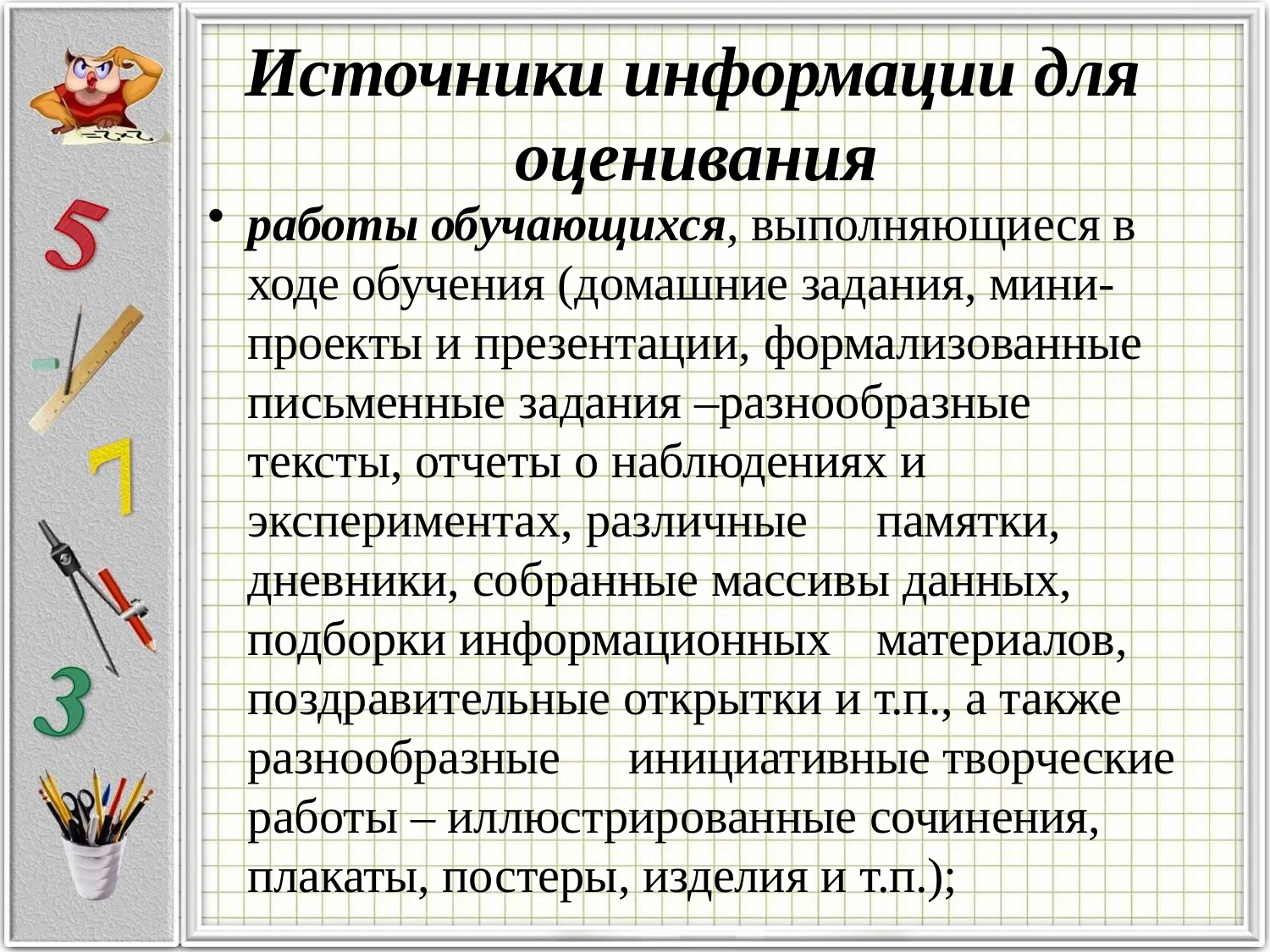

# Источники информации для оценивания
работы обучающихся, выполняющиеся в ходе обучения (домашние задания, мини-проекты и презентации, формализованные письменные задания –разнообразные тексты, отчеты о наблюдениях и экспериментах, различные	памятки, дневники, собранные массивы данных, подборки информационных	материалов, поздравительные открытки и т.п., а также разнообразные	инициативные творческие работы – иллюстрированные сочинения, плакаты, постеры, изделия и т.п.);